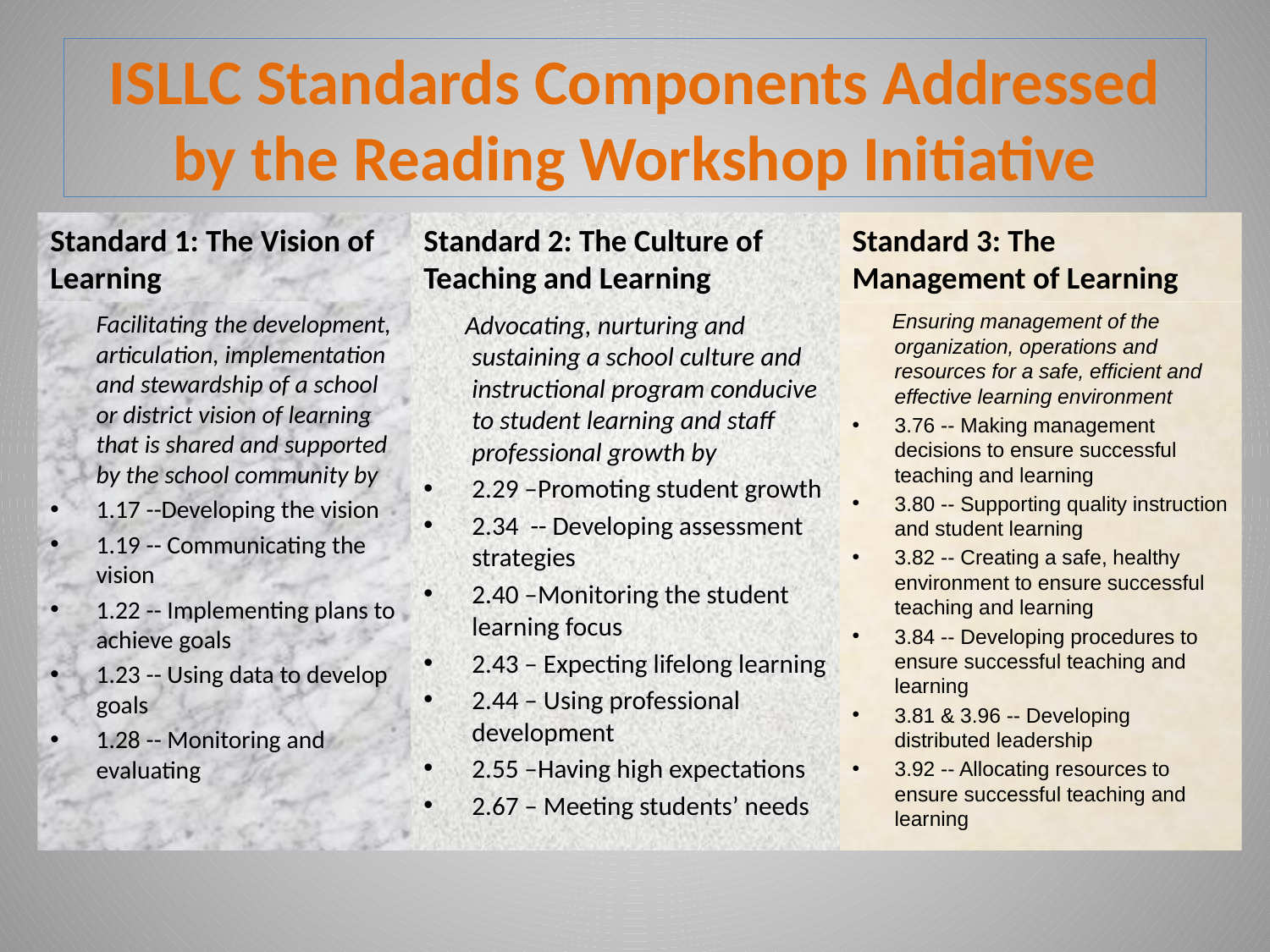

# ISLLC Standards Components Addressed by the Reading Workshop Initiative
Standard 1: The Vision of Learning
Standard 2: The Culture of Teaching and Learning
Standard 3: The Management of Learning
        Facilitating the development, articulation, implementation and stewardship of a school or district vision of learning that is shared and supported by the school community by
1.17 --Developing the vision
1.19 -- Communicating the vision
1.22 -- Implementing plans to achieve goals
1.23 -- Using data to develop goals
1.28 -- Monitoring and evaluating
       Advocating, nurturing and sustaining a school culture and instructional program conducive to student learning and staff professional growth by
2.29 –Promoting student growth
2.34  -- Developing assessment strategies
2.40 –Monitoring the student learning focus
2.43 – Expecting lifelong learning
2.44 – Using professional development
2.55 –Having high expectations
2.67 – Meeting students’ needs
       Ensuring management of the organization, operations and resources for a safe, efficient and effective learning environment
3.76 -- Making management decisions to ensure successful teaching and learning
3.80 -- Supporting quality instruction and student learning
3.82 -- Creating a safe, healthy environment to ensure successful teaching and learning
3.84 -- Developing procedures to ensure successful teaching and learning
3.81 & 3.96 -- Developing distributed leadership
3.92 -- Allocating resources to ensure successful teaching and learning